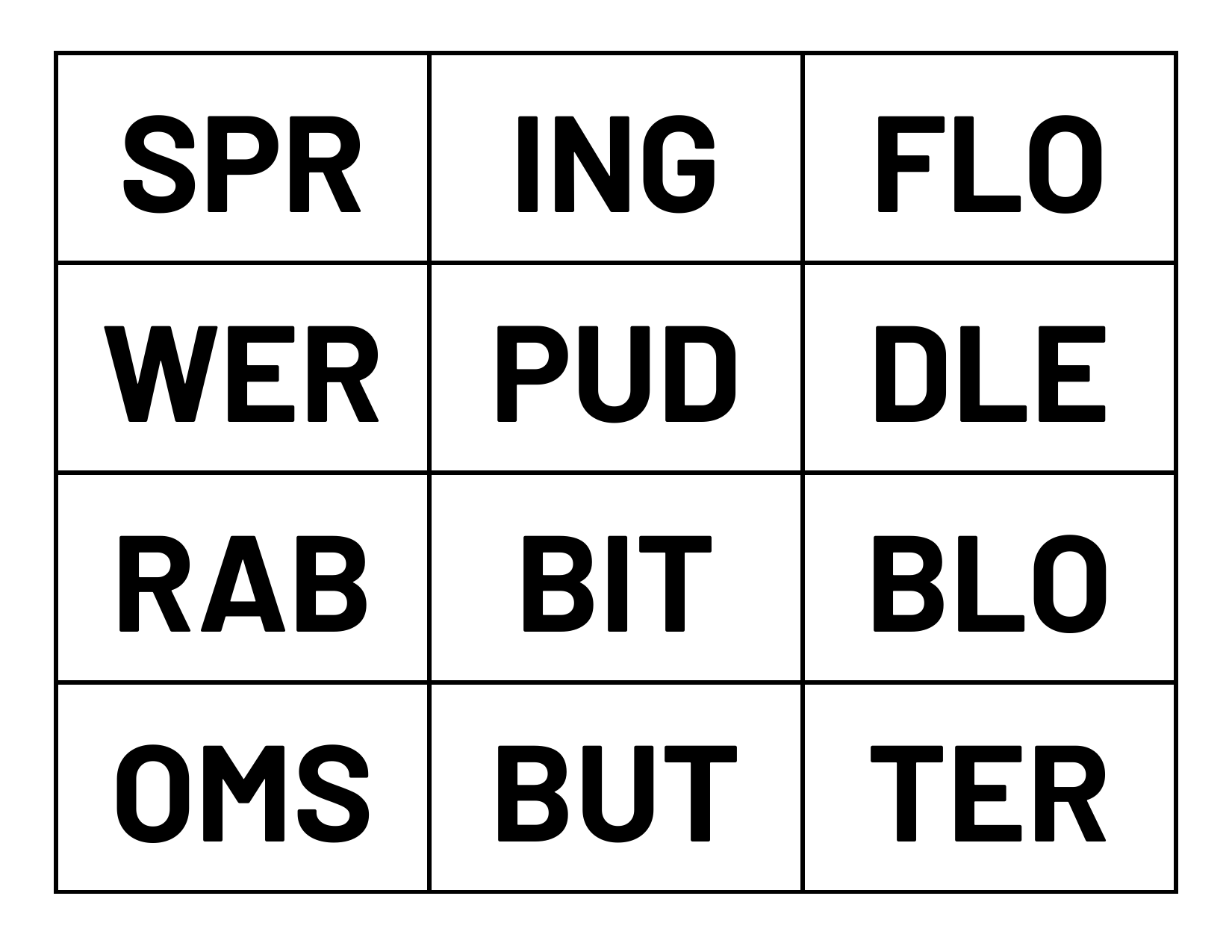

| SPR | ING | FLO |
| --- | --- | --- |
| WER | PUD | DLE |
| RAB | BIT | BLO |
| OMS | BUT | TER |